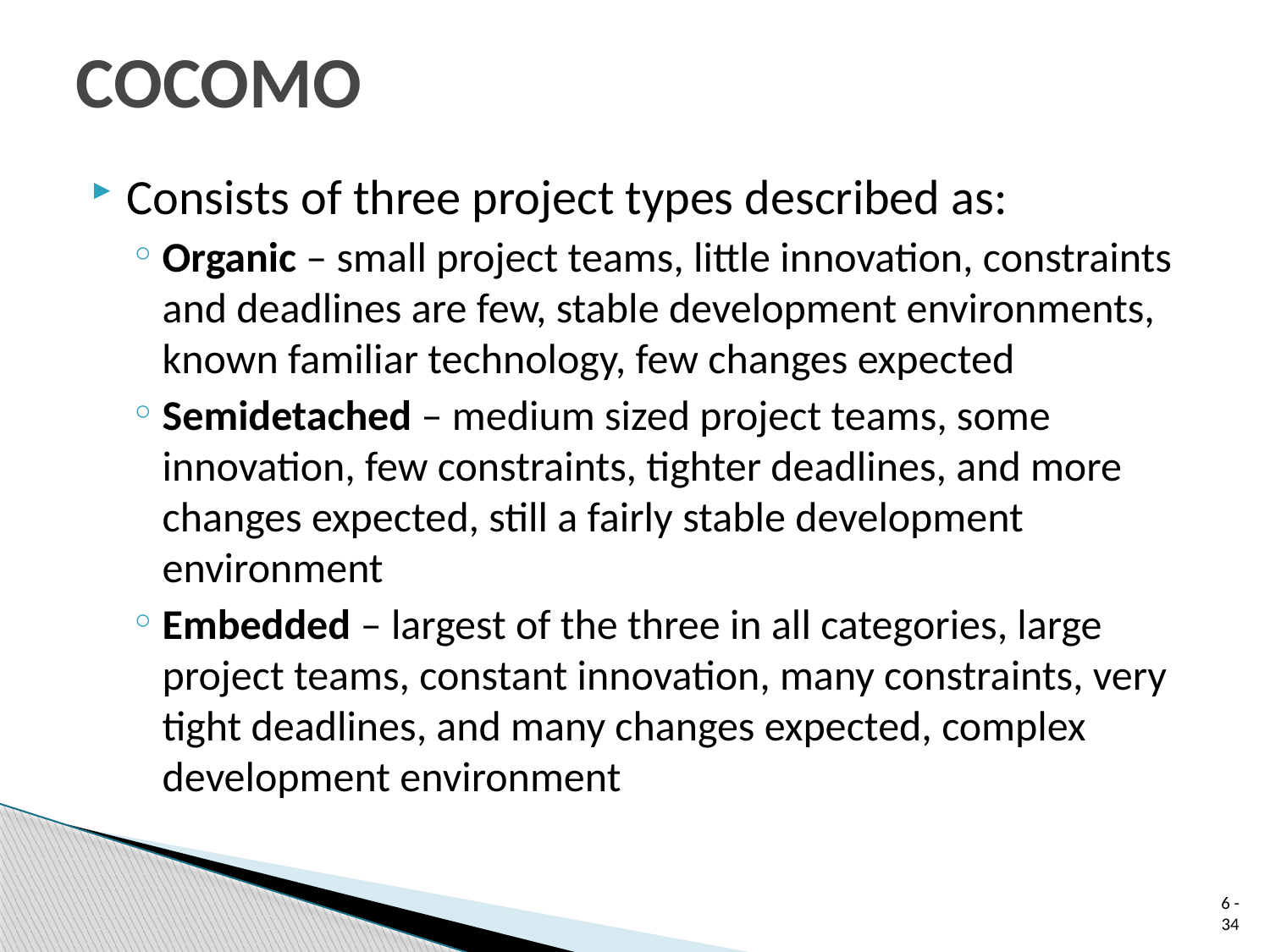

# COCOMO
Consists of three project types described as:
Organic – small project teams, little innovation, constraints and deadlines are few, stable development environments, known familiar technology, few changes expected
Semidetached – medium sized project teams, some innovation, few constraints, tighter deadlines, and more changes expected, still a fairly stable development environment
Embedded – largest of the three in all categories, large project teams, constant innovation, many constraints, very tight deadlines, and many changes expected, complex development environment
 6 - 34